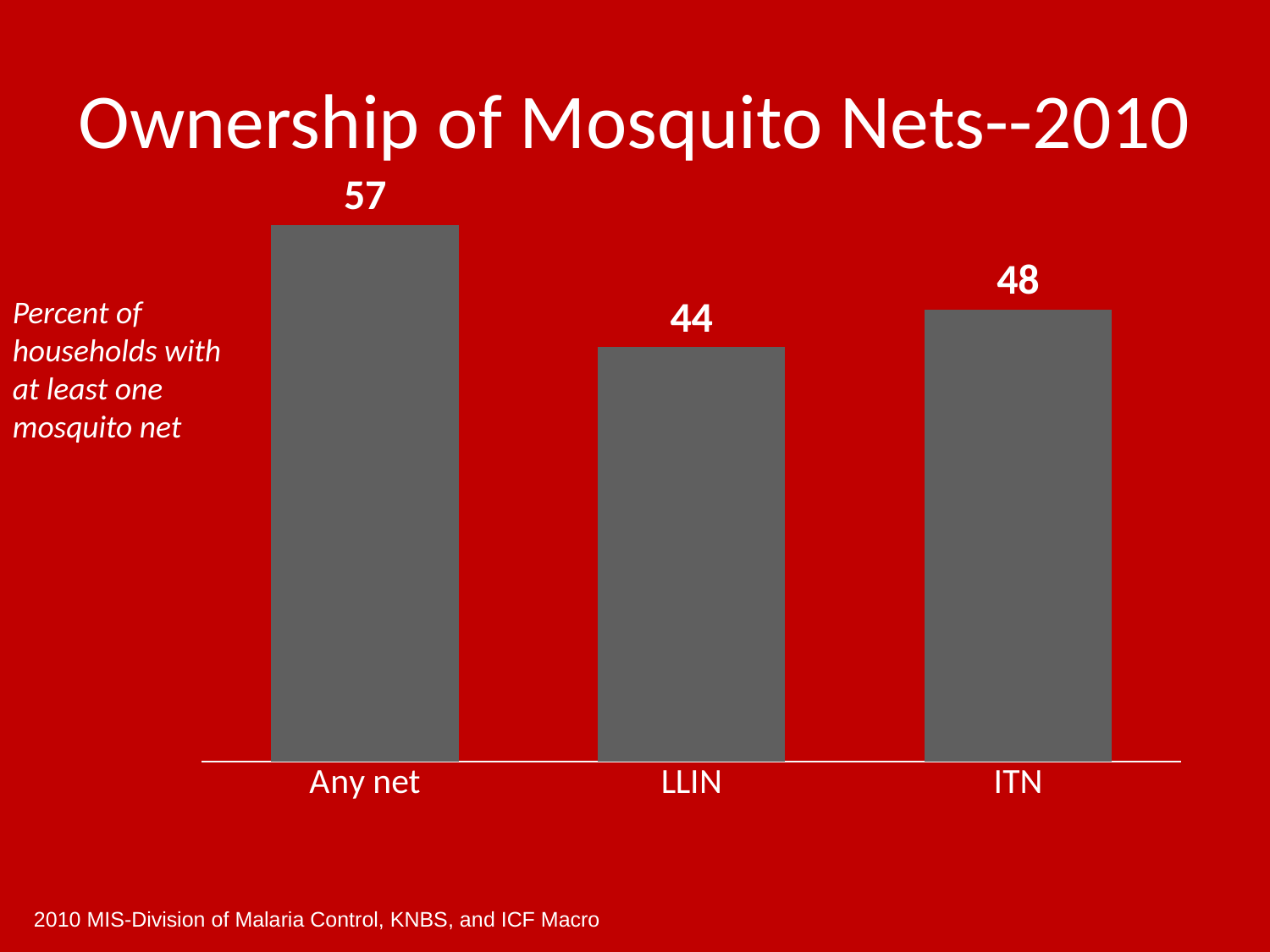

# Ownership of Mosquito Nets--2010

### Chart

| Category |  |
|---|---|
| Any net | 57.0 |
| LLIN | 44.0 |
| ITN | 48.0 |
Percent of households with at least one mosquito net
2010 MIS-Division of Malaria Control, KNBS, and ICF Macro